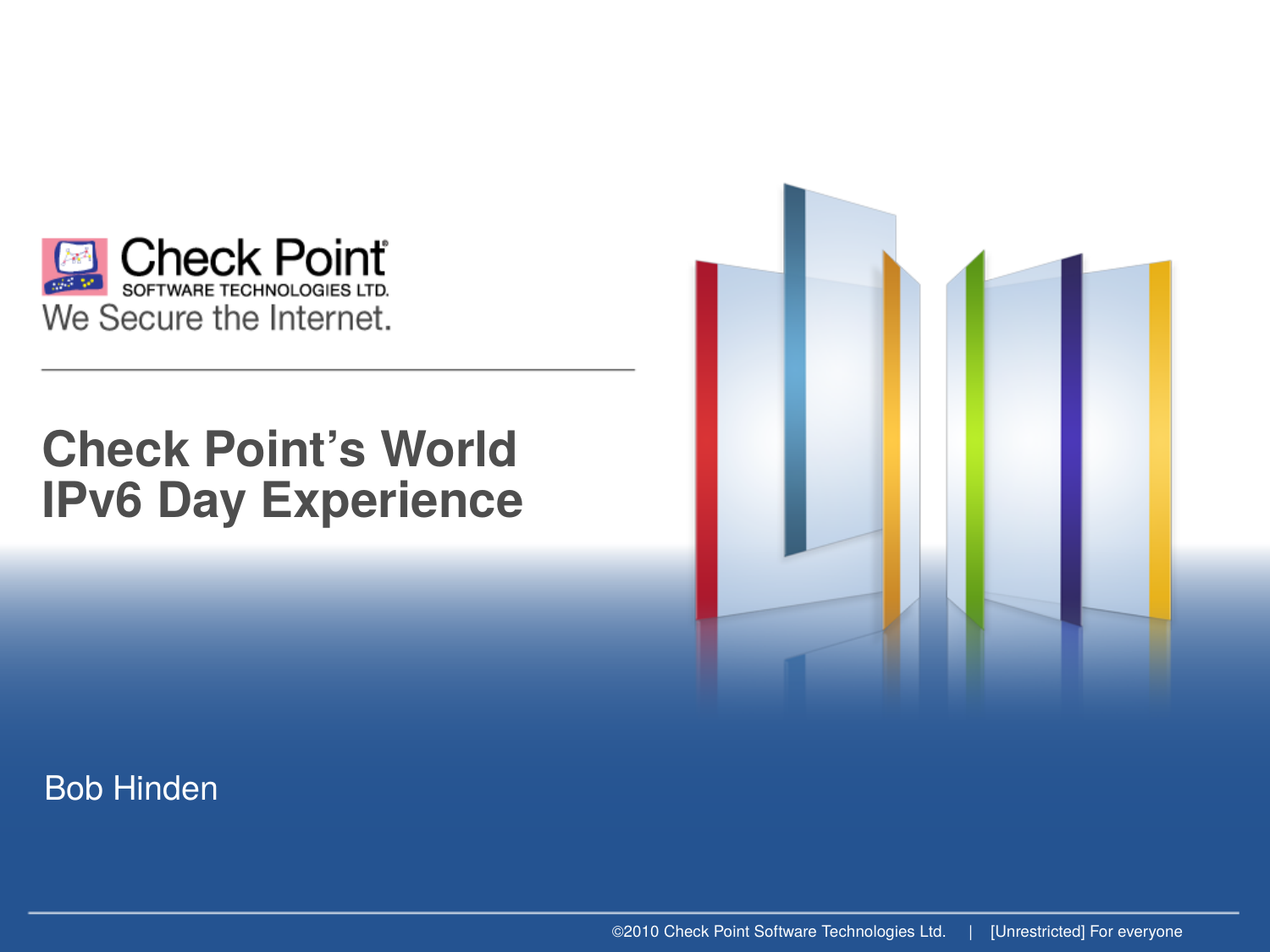

# Check Point’s World IPv6 Day Experience
Bob Hinden